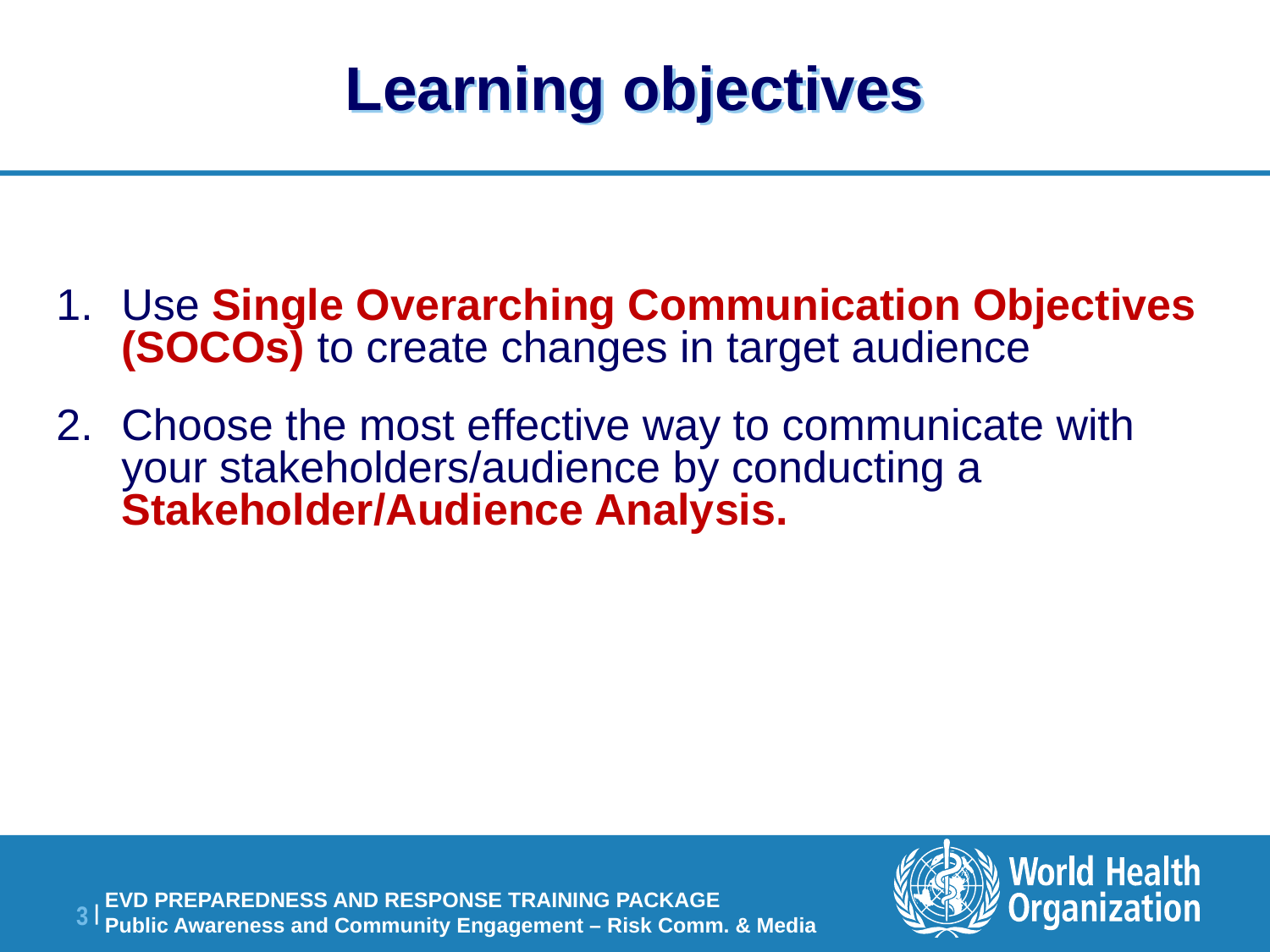

# Learning objectives
Use Single Overarching Communication Objectives (SOCOs) to create changes in target audience
Choose the most effective way to communicate with your stakeholders/audience by conducting a Stakeholder/Audience Analysis.